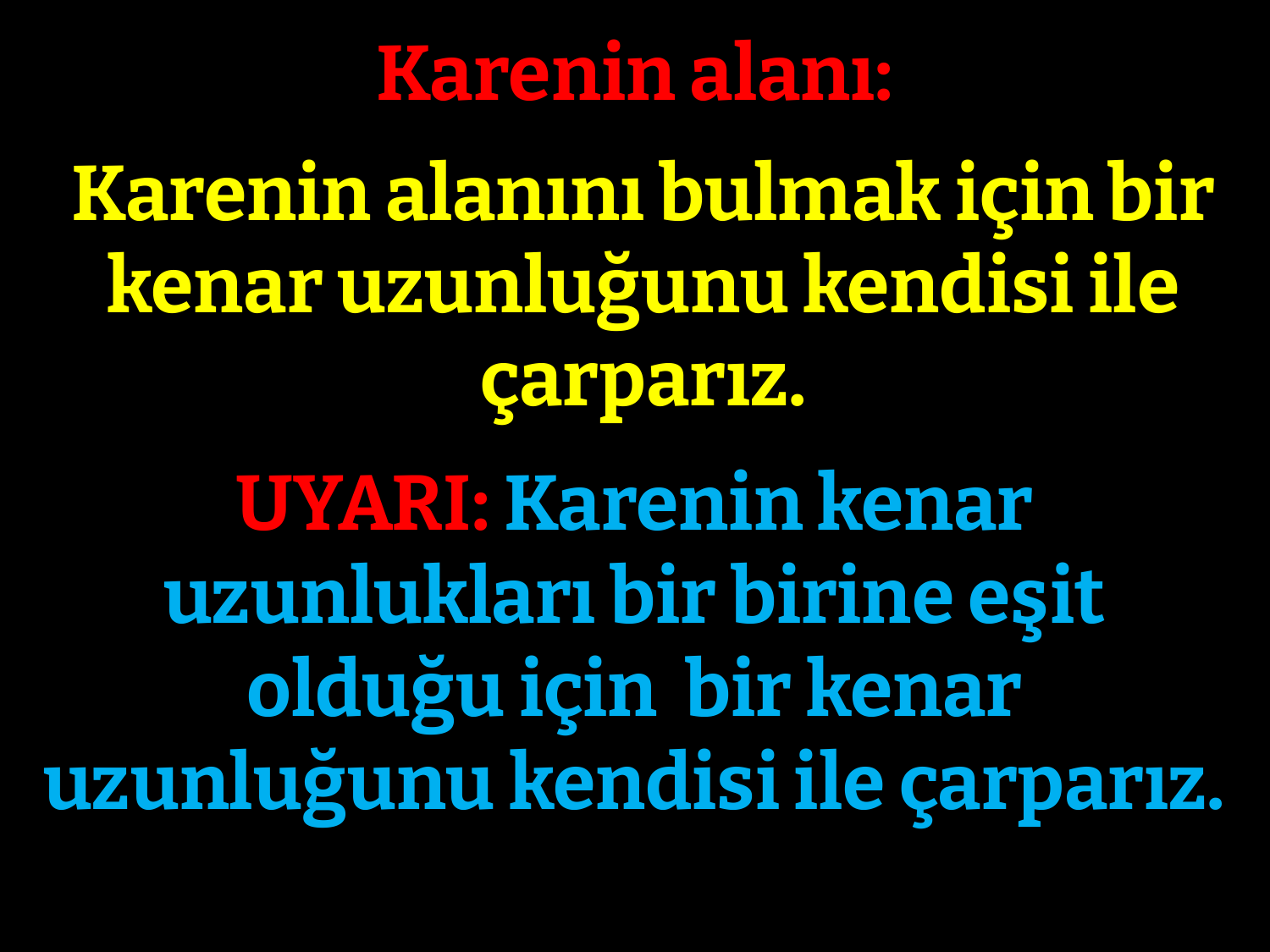

Karenin alanı:
Karenin alanını bulmak için bir kenar uzunluğunu kendisi ile çarparız.
#
UYARI: Karenin kenar uzunlukları bir birine eşit olduğu için  bir kenar uzunluğunu kendisi ile çarparız.